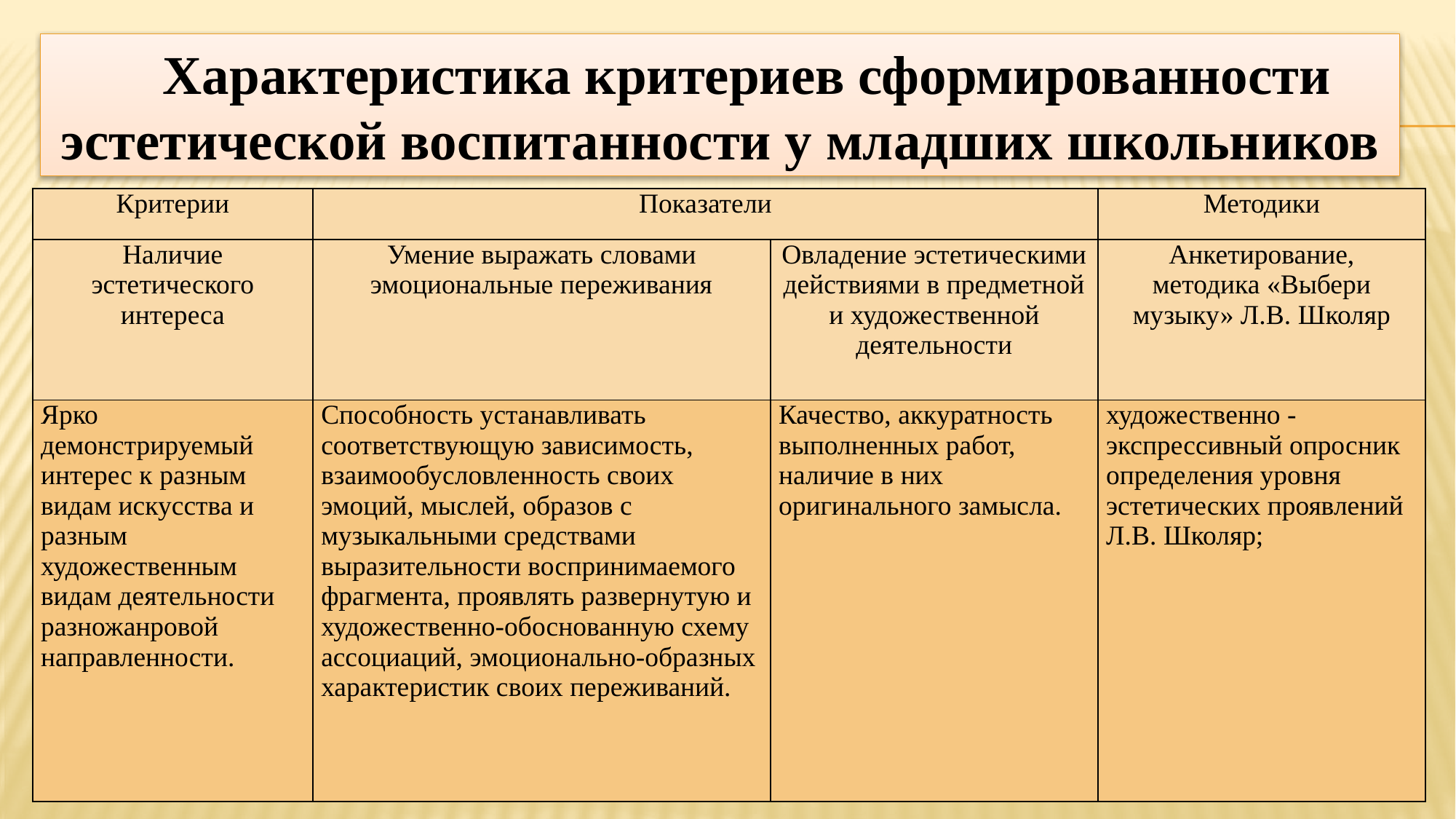

Характеристика критериев сформированности эстетической воспитанности у младших школьников
| Критерии | Показатели |  | Методики |
| --- | --- | --- | --- |
| Наличие эстетического интереса | Умение выражать словами эмоциональные переживания | Овладение эстетическими действиями в предметной и художественной деятельности | Анкетирование, методика «Выбери музыку» Л.В. Школяр |
| Ярко демонстрируемый интерес к разным видам искусства и разным художественным видам деятельности разножанровой направленности. | Способность устанавливать соответствующую зависимость, взаимообусловленность своих эмоций, мыслей, образов с музыкальными средствами выразительности воспринимаемого фрагмента, проявлять развернутую и художественно-обоснованную схему ассоциаций, эмоционально-образных характеристик своих переживаний. | Качество, аккуратность выполненных работ, наличие в них оригинального замысла. | художественно - экспрессивный опросник определения уровня эстетических проявлений Л.В. Школяр; |